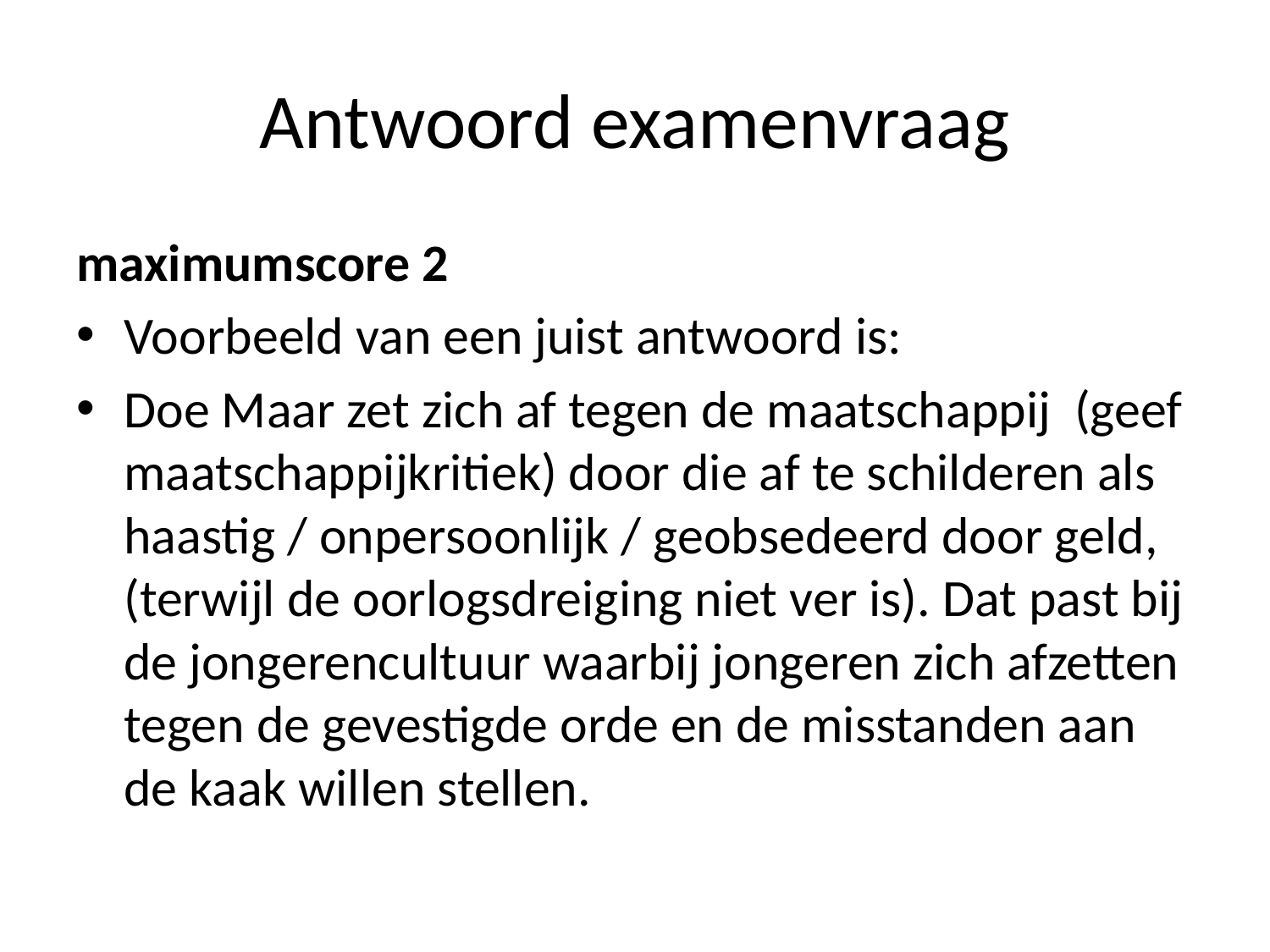

# Antwoord examenvraag
maximumscore 2
Voorbeeld van een juist antwoord is:
Doe Maar zet zich af tegen de maatschappij  (geef maatschappijkritiek) door die af te schilderen als haastig / onpersoonlijk / geobsedeerd door geld, (terwijl de oorlogsdreiging niet ver is). Dat past bij de jongerencultuur waarbij jongeren zich afzetten tegen de gevestigde orde en de misstanden aan de kaak willen stellen.